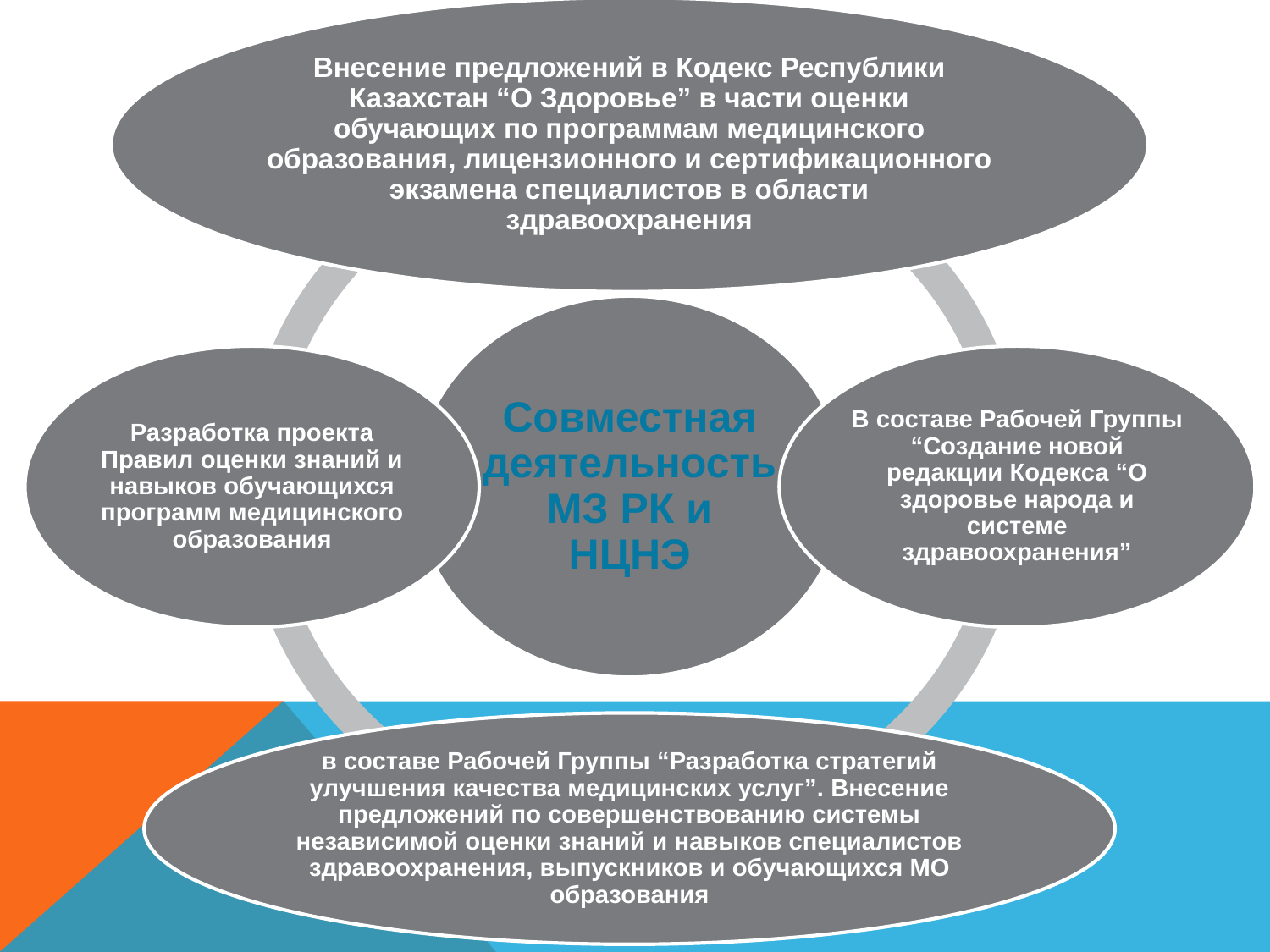

Совместная деятельность МЗ РК и НЦНЭ
Внесение предложений в Кодекс Республики Казахстан “О Здоровье” в части оценки обучающих по программам медицинского образования, лицензионного и сертификационного экзамена специалистов в области здравоохранения
В составе Рабочей Группы “Создание новой редакции Кодекса “О здоровье народа и системе здравоохранения”
в составе Рабочей Группы “Разработка стратегий улучшения качества медицинских услуг”. Внесение предложений по совершенствованию системы независимой оценки знаний и навыков специалистов здравоохранения, выпускников и обучающихся МО образования
Разработка проекта Правил оценки знаний и навыков обучающихся программ медицинского образования